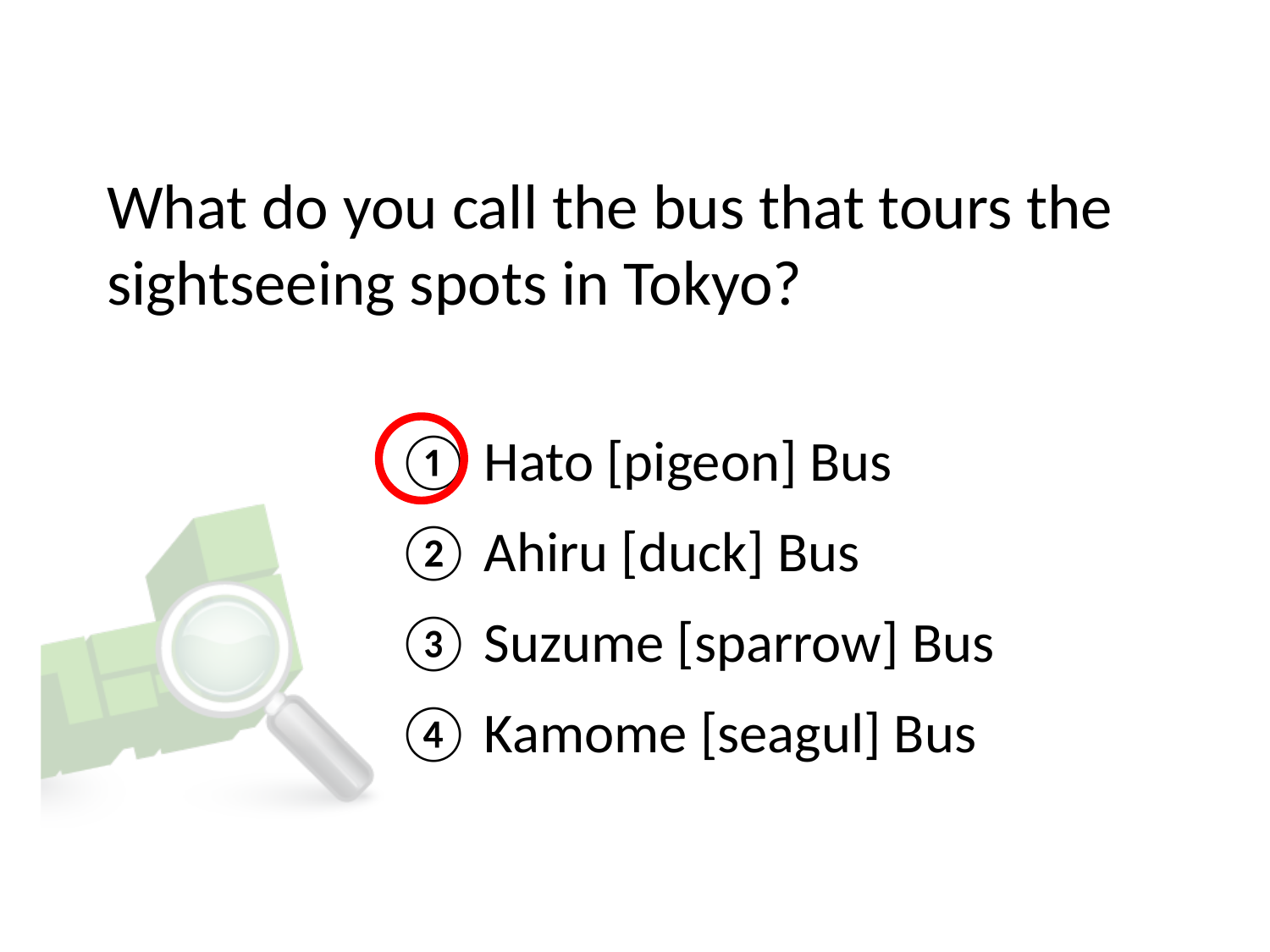

# What do you call the bus that tours the sightseeing spots in Tokyo?

① Hato [pigeon] Bus
② Ahiru [duck] Bus
③ Suzume [sparrow] Bus
④ Kamome [seagul] Bus